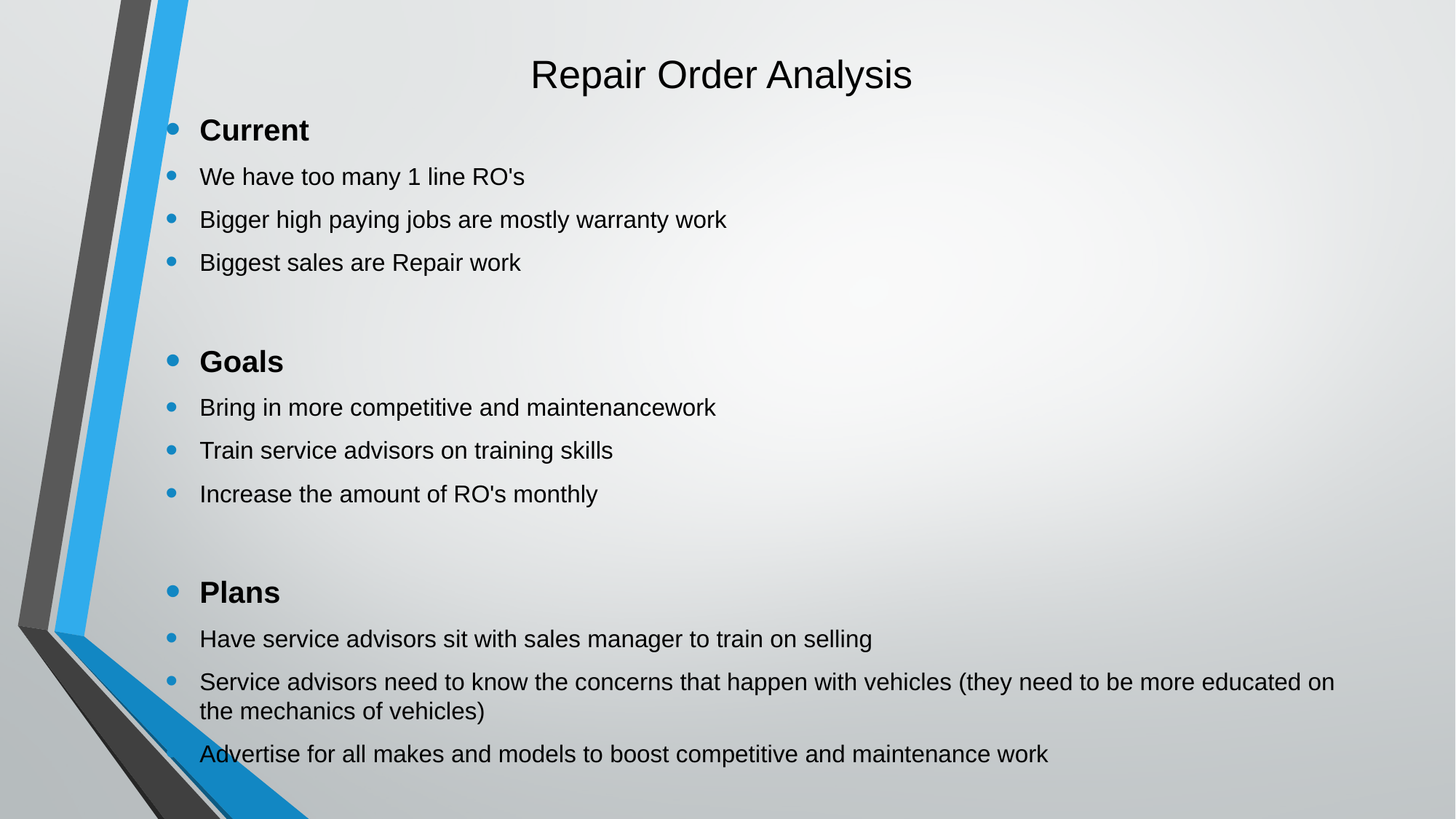

# Repair Order Analysis
Current
We have too many 1 line RO's
Bigger high paying jobs are mostly warranty work
Biggest sales are Repair work

Goals
Bring in more competitive and maintenancework
Train service advisors on training skills
Increase the amount of RO's monthly

Plans
Have service advisors sit with sales manager to train on selling
Service advisors need to know the concerns that happen with vehicles (they need to be more educated on the mechanics of vehicles)
Advertise for all makes and models to boost competitive and maintenance work